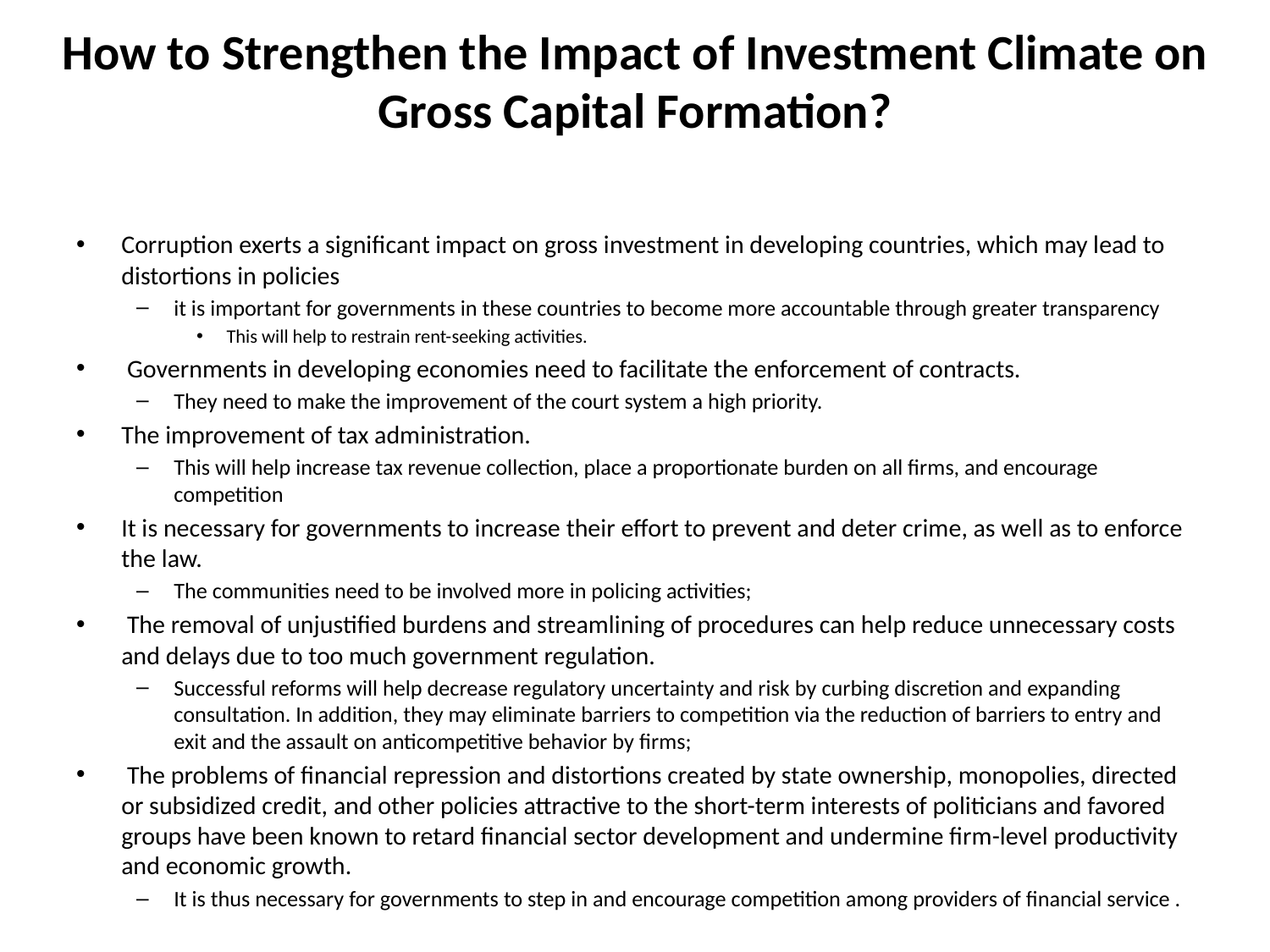

# How to Strengthen the Impact of Investment Climate on Gross Capital Formation?
Corruption exerts a significant impact on gross investment in developing countries, which may lead to distortions in policies
it is important for governments in these countries to become more accountable through greater transparency
This will help to restrain rent-seeking activities.
 Governments in developing economies need to facilitate the enforcement of contracts.
They need to make the improvement of the court system a high priority.
The improvement of tax administration.
This will help increase tax revenue collection, place a proportionate burden on all firms, and encourage competition
It is necessary for governments to increase their effort to prevent and deter crime, as well as to enforce the law.
The communities need to be involved more in policing activities;
 The removal of unjustified burdens and streamlining of procedures can help reduce unnecessary costs and delays due to too much government regulation.
Successful reforms will help decrease regulatory uncertainty and risk by curbing discretion and expanding consultation. In addition, they may eliminate barriers to competition via the reduction of barriers to entry and exit and the assault on anticompetitive behavior by firms;
 The problems of financial repression and distortions created by state ownership, monopolies, directed or subsidized credit, and other policies attractive to the short-term interests of politicians and favored groups have been known to retard financial sector development and undermine firm-level productivity and economic growth.
It is thus necessary for governments to step in and encourage competition among providers of financial service .